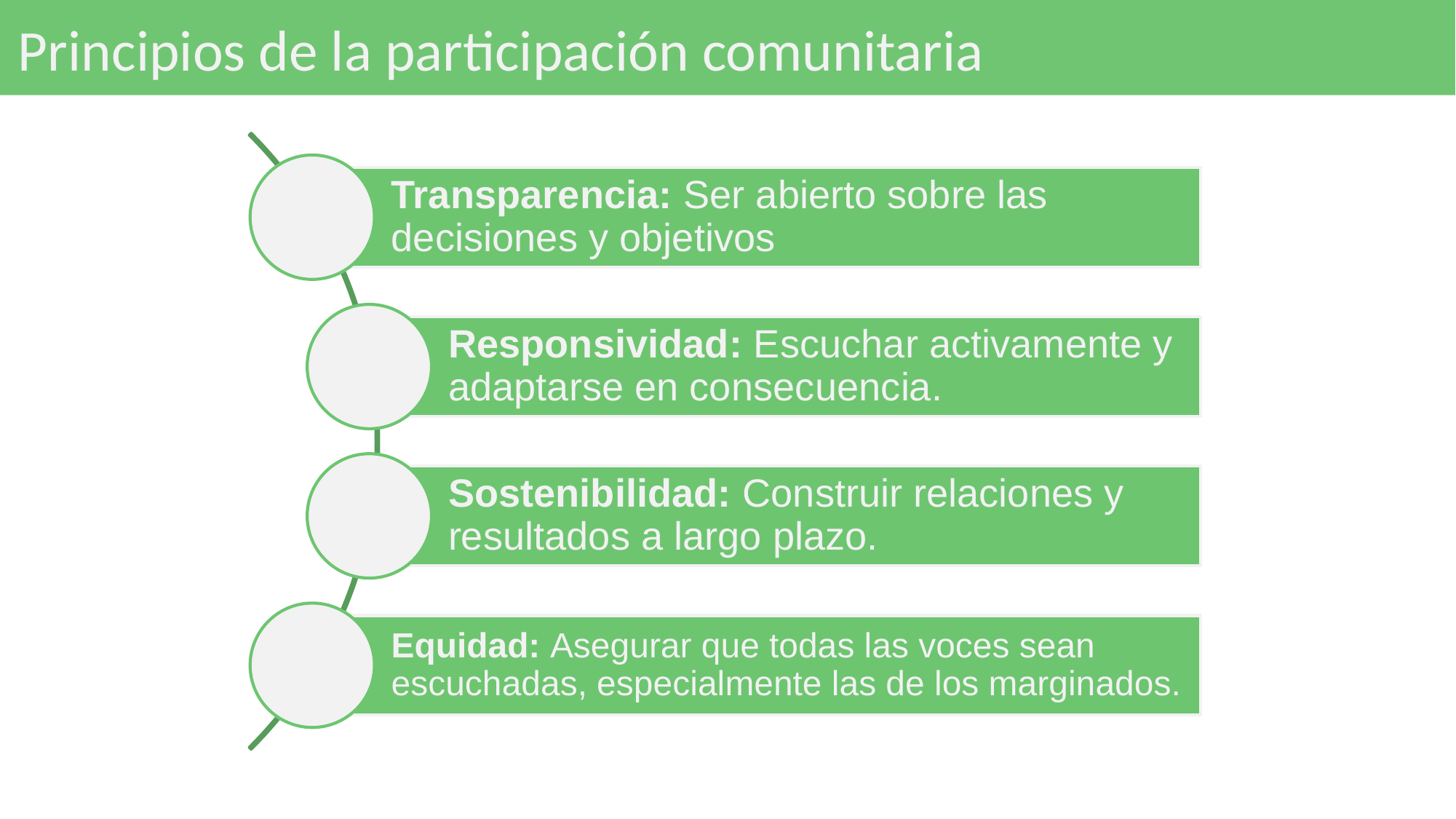

Transparencia: Ser abierto sobre las decisiones y objetivos

Responsividad: Escuchar activamente y adaptarse en consecuencia.

Sostenibilidad: Construir relaciones y resultados a largo plazo.

Equidad: Asegurar que todas las voces sean escuchadas, especialmente las de los marginados.
# Principios de la participación comunitaria